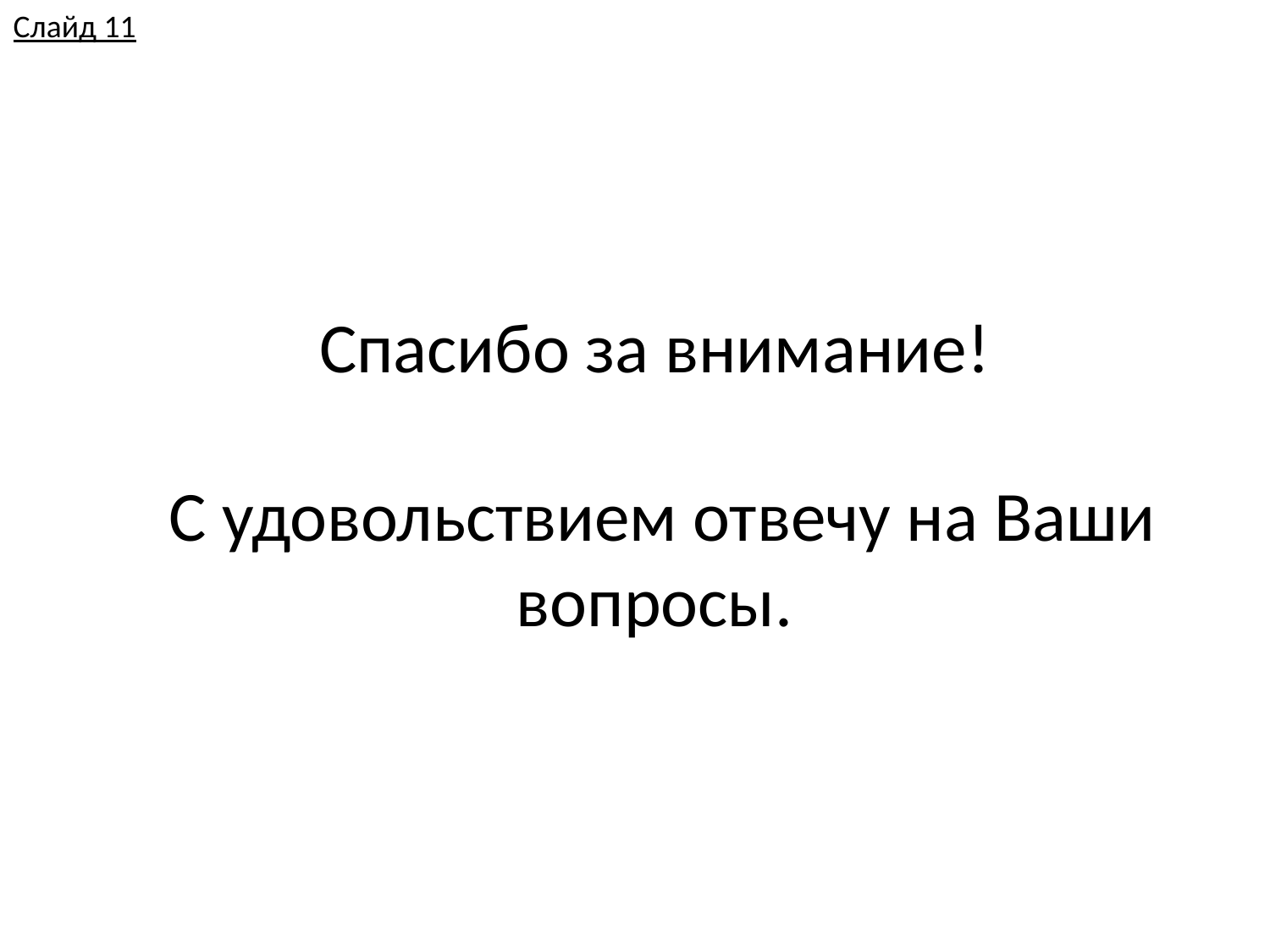

Слайд 11
#
Спасибо за внимание!

 С удовольствием отвечу на Ваши вопросы.